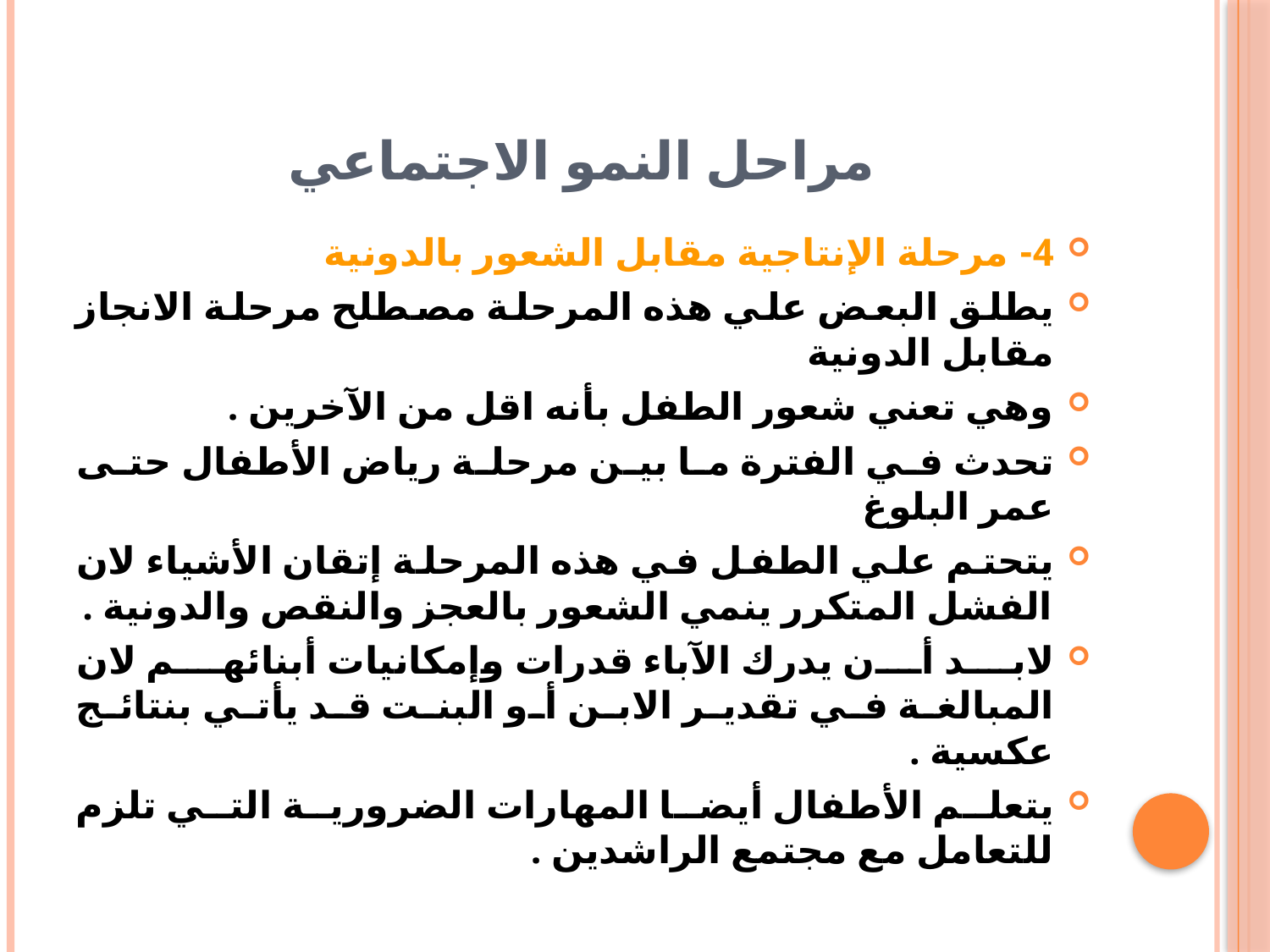

# مراحل النمو الاجتماعي
4- مرحلة الإنتاجية مقابل الشعور بالدونية
يطلق البعض علي هذه المرحلة مصطلح مرحلة الانجاز مقابل الدونية
وهي تعني شعور الطفل بأنه اقل من الآخرين .
تحدث في الفترة ما بين مرحلة رياض الأطفال حتى عمر البلوغ
يتحتم علي الطفل في هذه المرحلة إتقان الأشياء لان الفشل المتكرر ينمي الشعور بالعجز والنقص والدونية .
لابد أن يدرك الآباء قدرات وإمكانيات أبنائهم لان المبالغة في تقدير الابن أو البنت قد يأتي بنتائج عكسية .
يتعلم الأطفال أيضا المهارات الضرورية التي تلزم للتعامل مع مجتمع الراشدين .